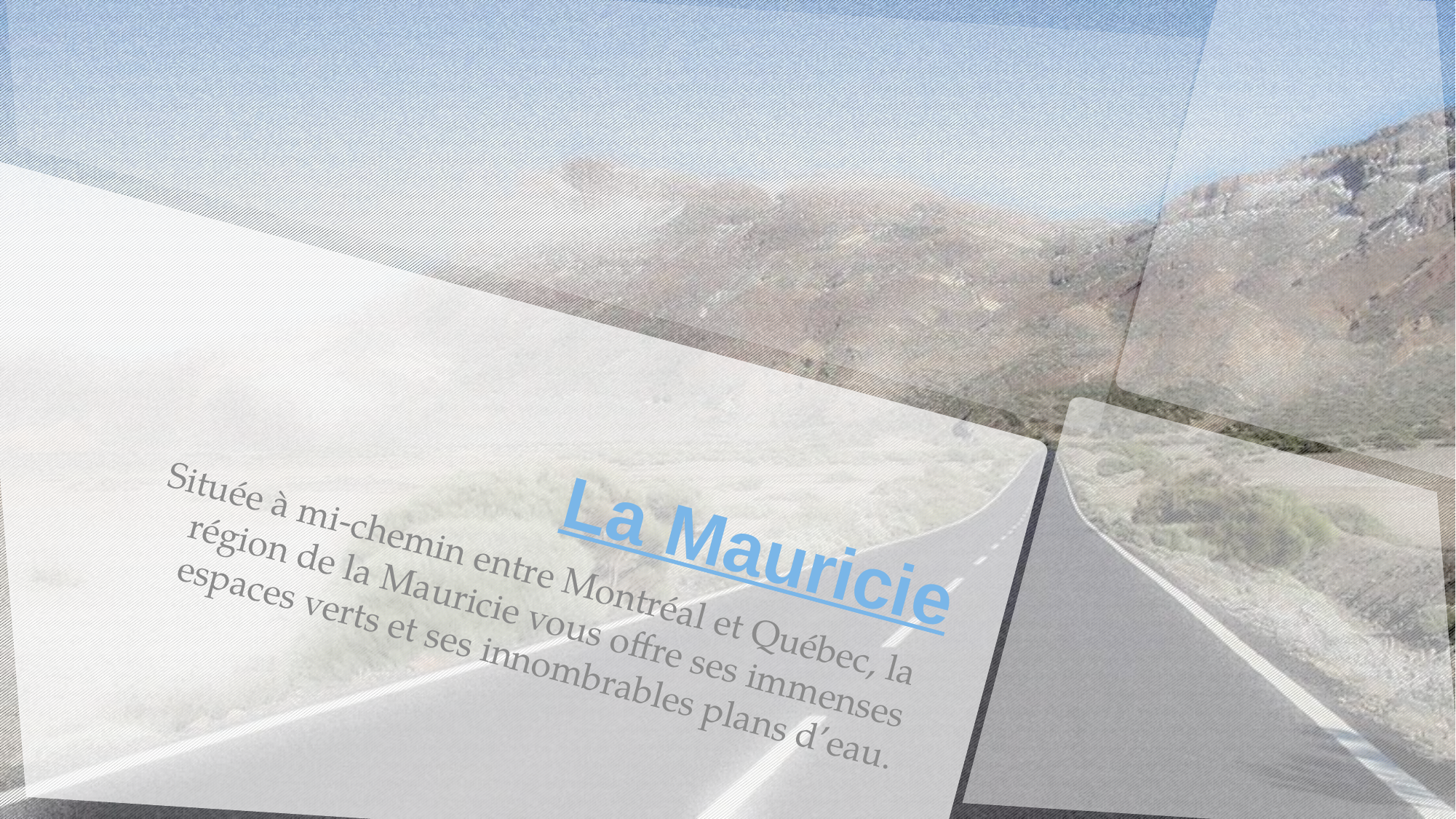

# La Mauricie
Située à mi-chemin entre Montréal et Québec, la région de la Mauricie vous offre ses immenses espaces verts et ses innombrables plans d’eau.